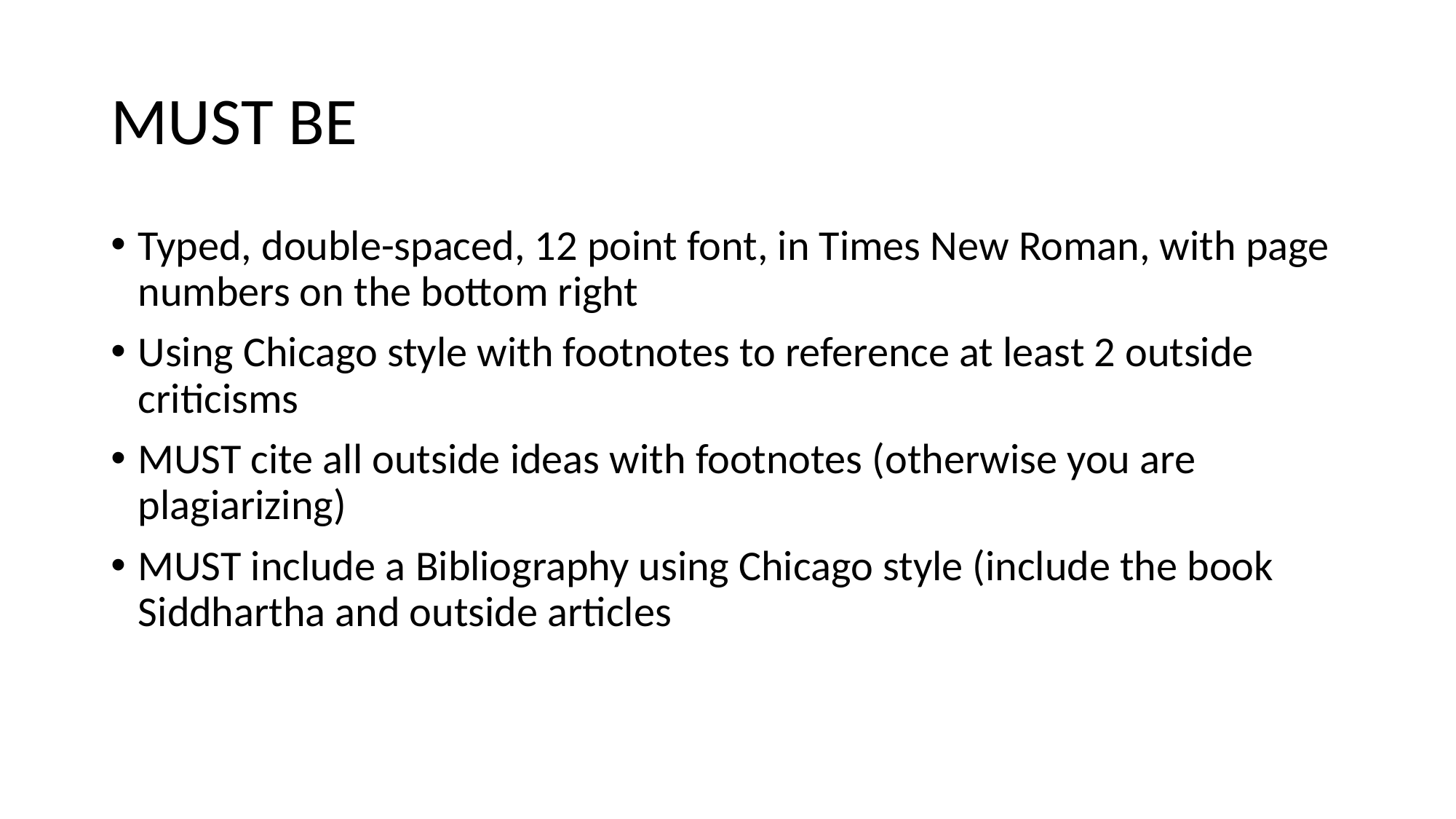

# MUST BE
Typed, double-spaced, 12 point font, in Times New Roman, with page numbers on the bottom right
Using Chicago style with footnotes to reference at least 2 outside criticisms
MUST cite all outside ideas with footnotes (otherwise you are plagiarizing)
MUST include a Bibliography using Chicago style (include the book Siddhartha and outside articles